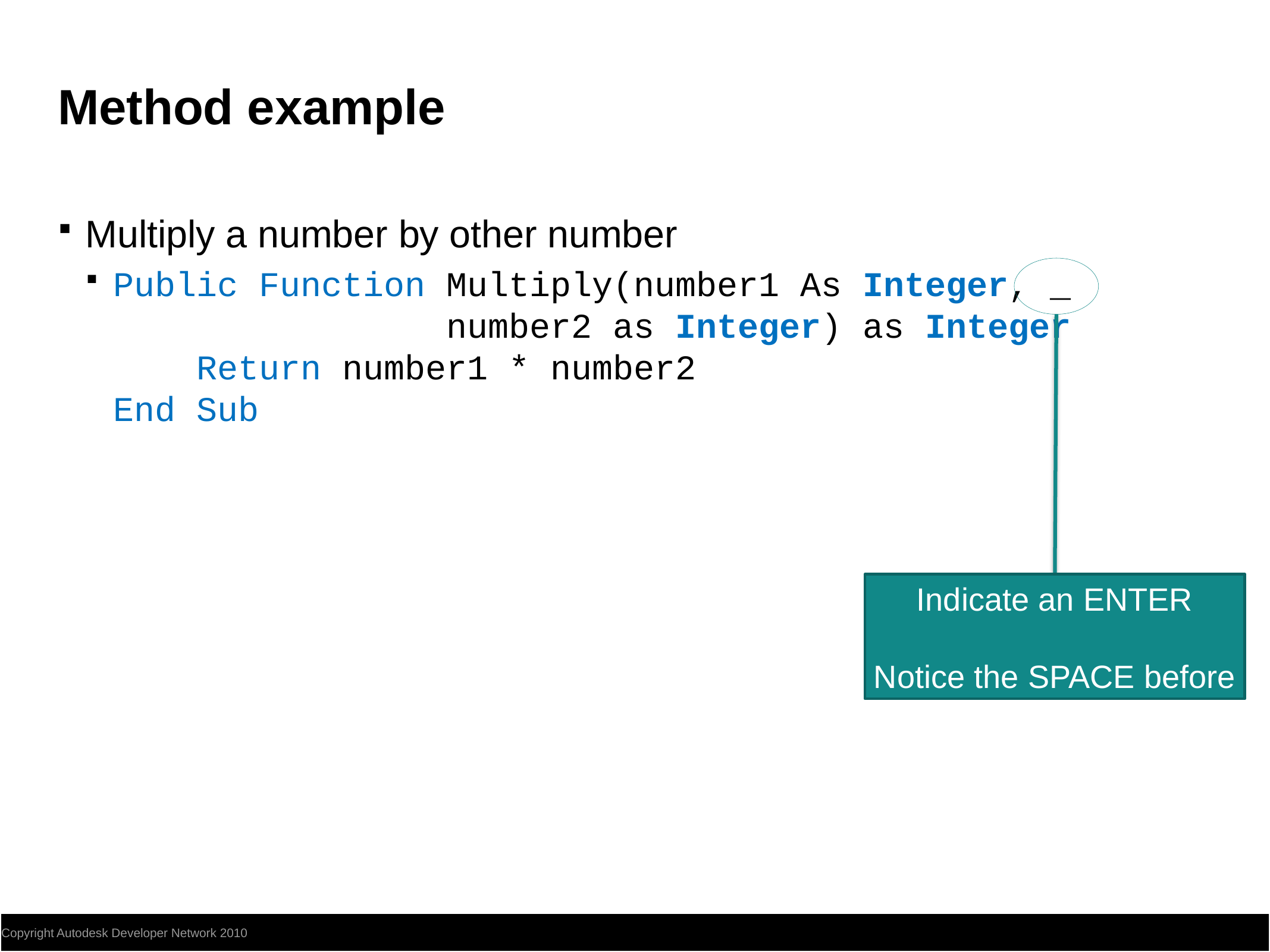

# Method example
Multiply a number by other number
Public Function Multiply(number1 As Integer, _
                number2 as Integer) as Integer
    Return number1 * number2
End Sub

Indicate an ENTER
Notice the SPACE before